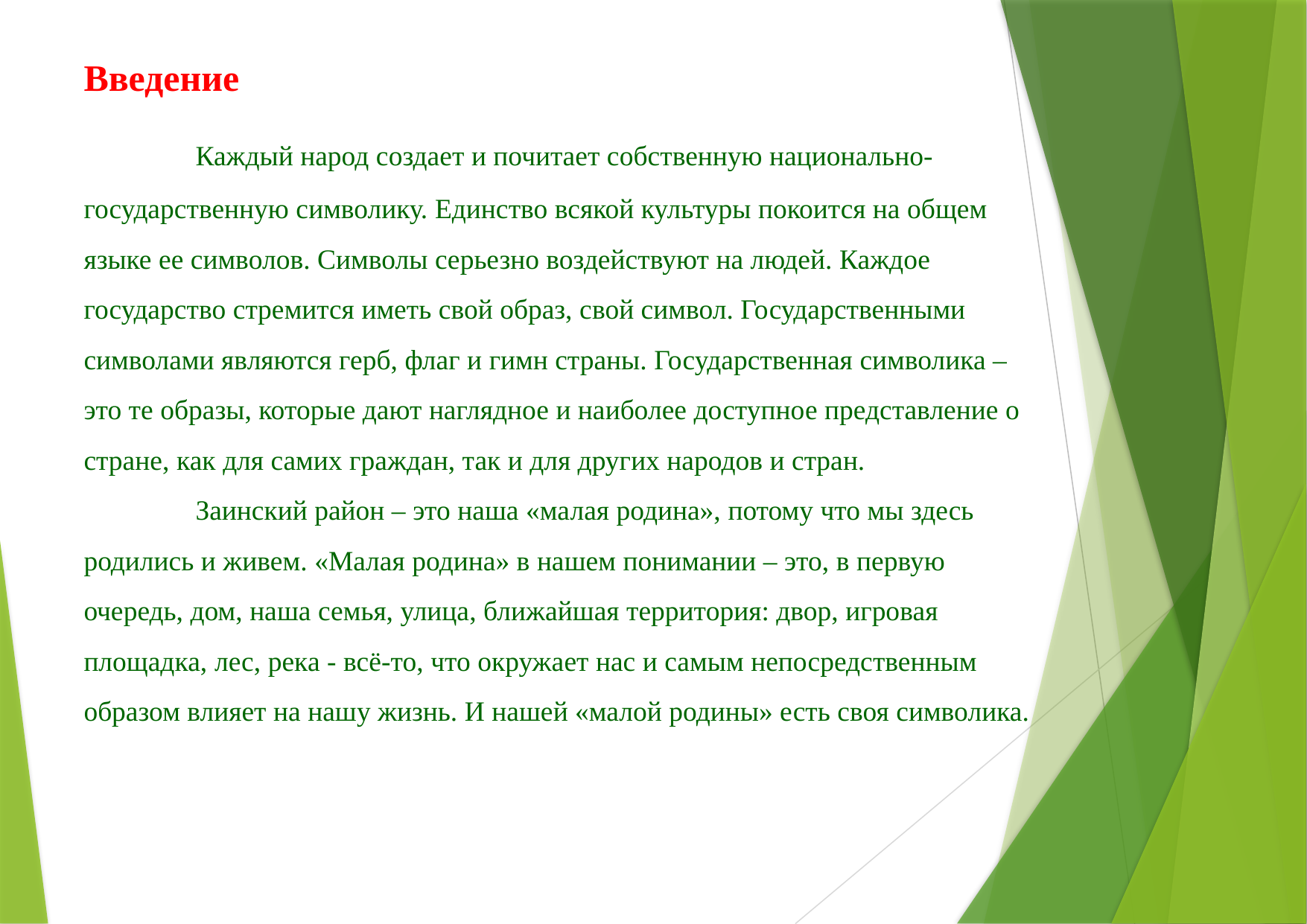

# Введение Каждый народ создает и почитает собственную национально- государственную символику. Единство всякой культуры покоится на общем языке ее символов. Символы серьезно воздействуют на людей. Каждое государство стремится иметь свой образ, свой символ. Государственными символами являются герб, флаг и гимн страны. Государственная символика – это те образы, которые дают наглядное и наиболее доступное представление о стране, как для самих граждан, так и для других народов и стран. Заинский район – это наша «малая родина», потому что мы здесь родились и живем. «Малая родина» в нашем понимании – это, в первую очередь, дом, наша семья, улица, ближайшая территория: двор, игровая площадка, лес, река - всё-то, что окружает нас и самым непосредственным образом влияет на нашу жизнь. И нашей «малой родины» есть своя символика.